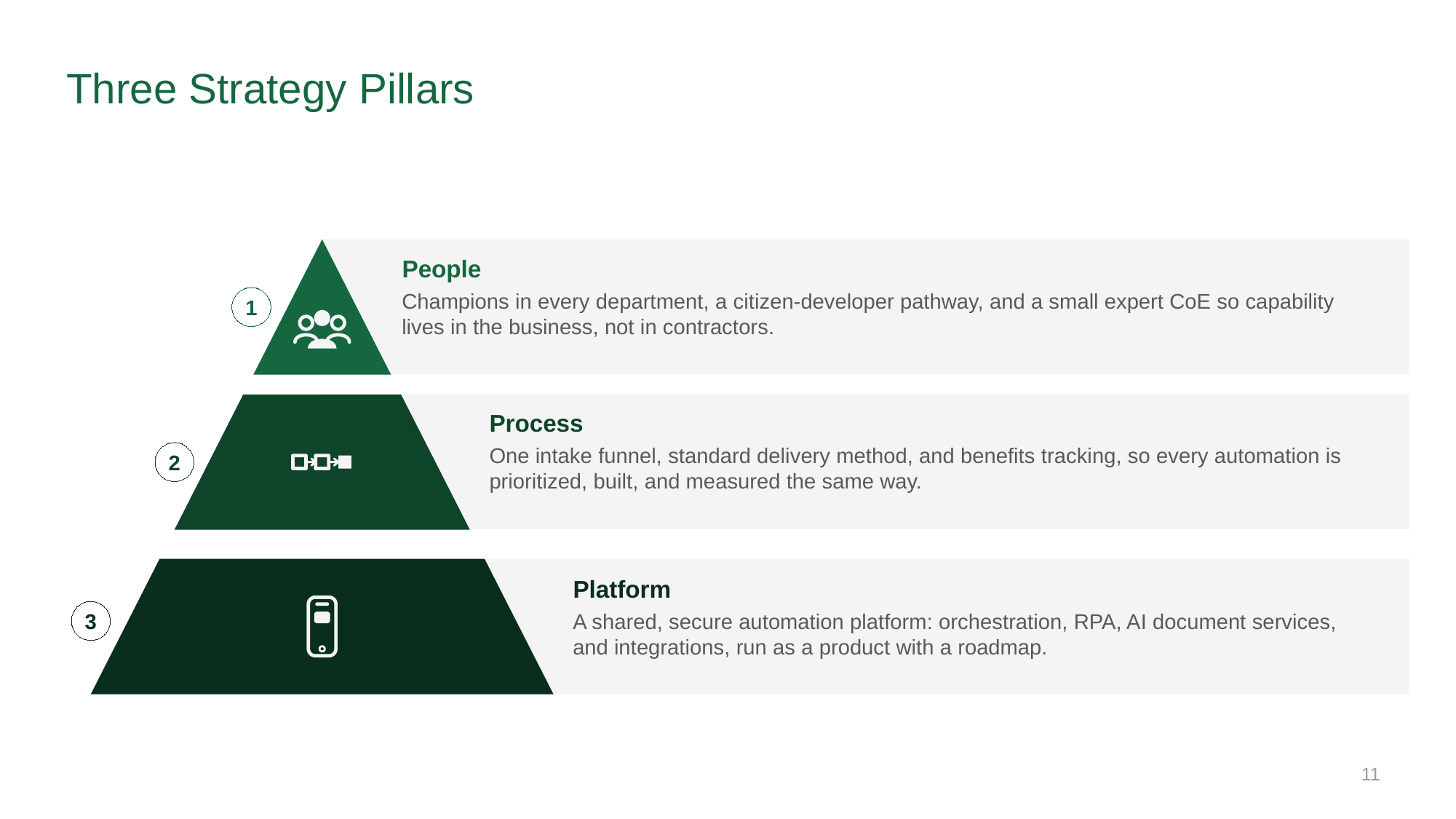

# Three Strategy Pillars

People
Champions in every department, a citizen-developer pathway, and a small expert CoE so capability lives in the business, not in contractors.
1

Process
One intake funnel, standard delivery method, and benefits tracking, so every automation is prioritized, built, and measured the same way.

2

Platform
A shared, secure automation platform: orchestration, RPA, AI document services, and integrations, run as a product with a roadmap.

3
11